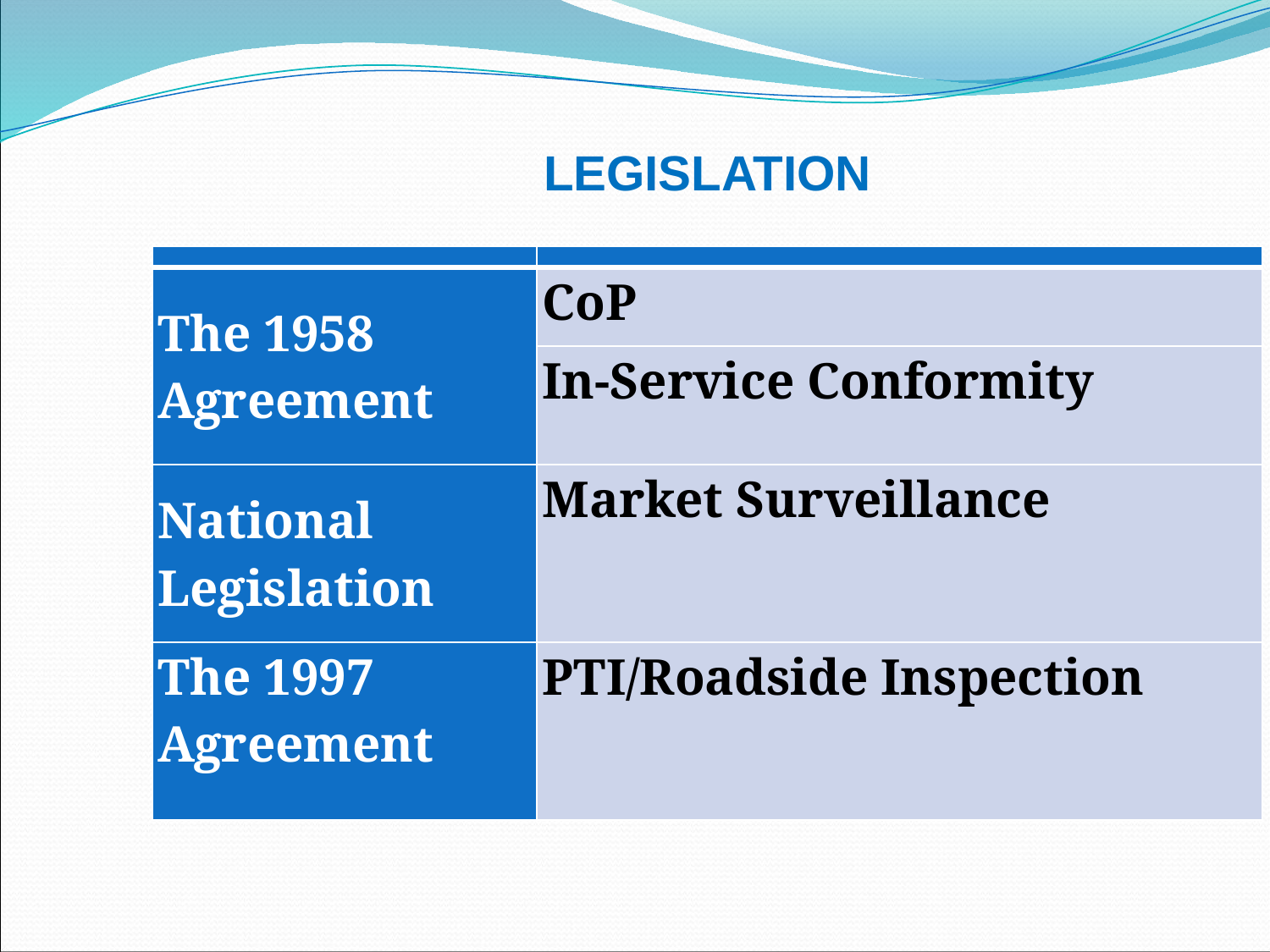

LEGISLATION

|  |  |
| --- | --- |
| The 1958 Agreement | CoP |
|  | In-Service Conformity |
| National Legislation | Market Surveillance |
| The 1997 Agreement | PTI/Roadside Inspection |